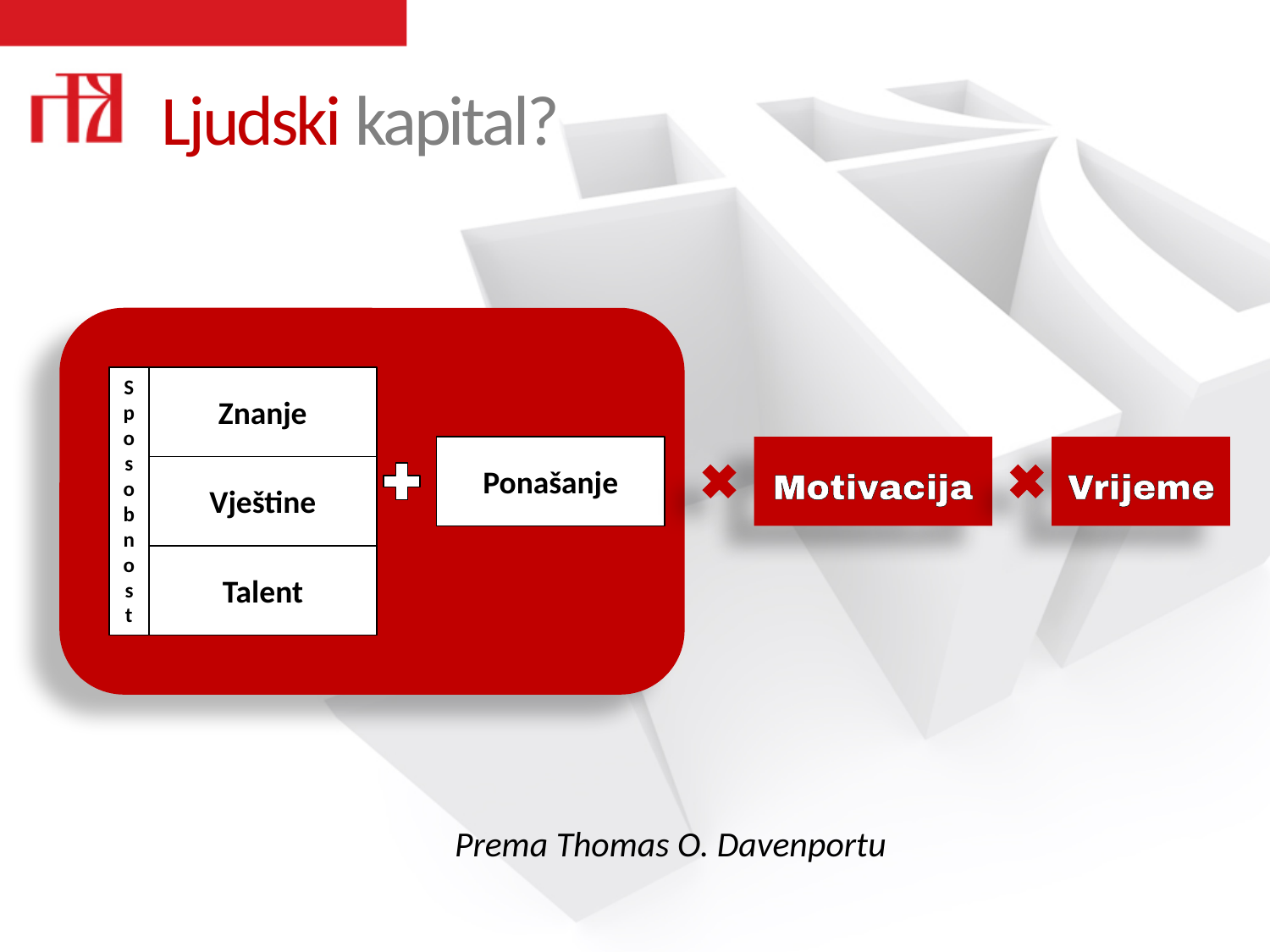

Ljudski kapital?

Sposobnost
Znanje
Vještine
Talent
Motivacija
Vrijeme
Ponašanje

Prema Thomas O. Davenportu